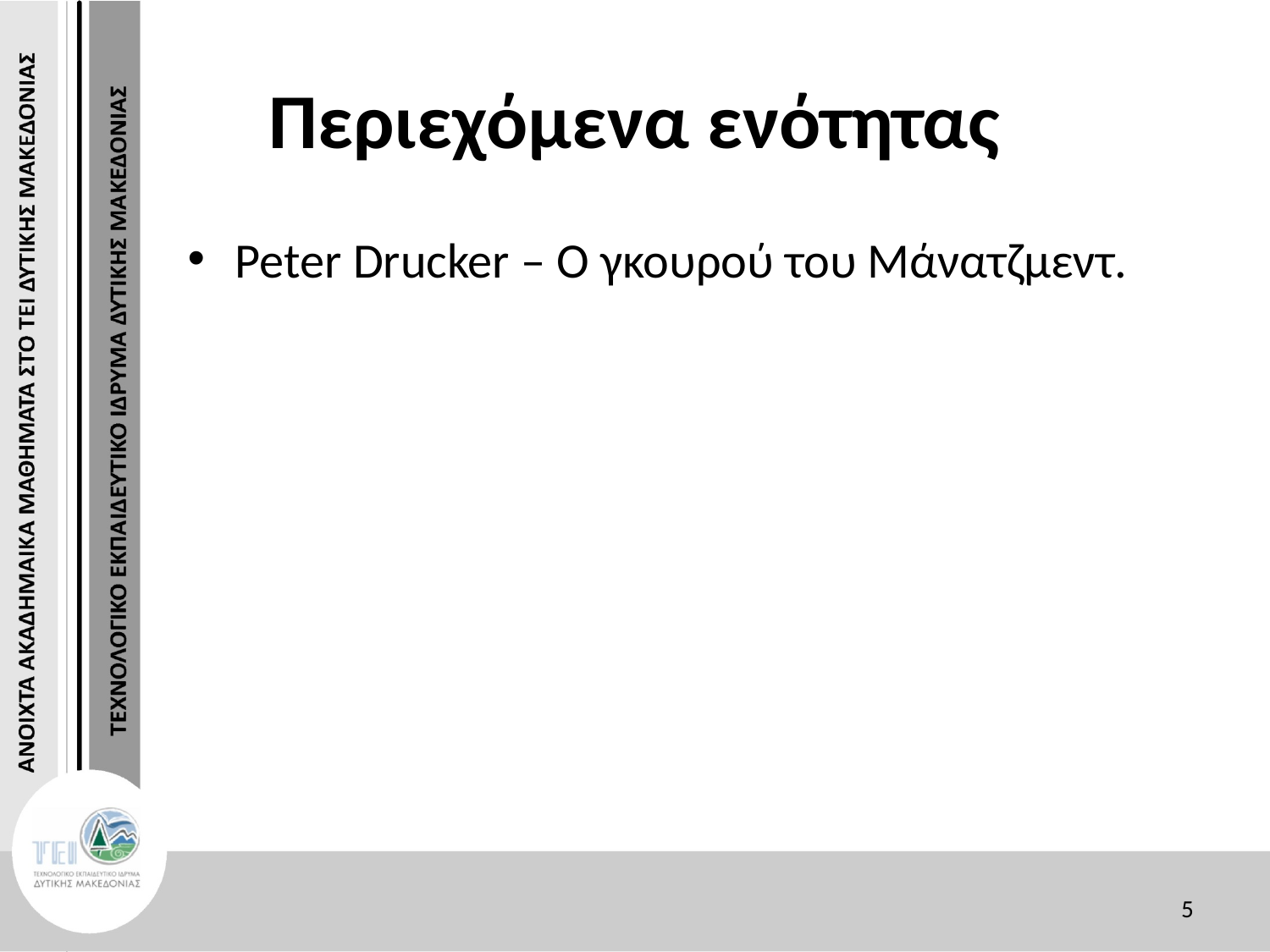

# Περιεχόμενα ενότητας
Peter Drucker – Ο γκουρού του Μάνατζμεντ.

5